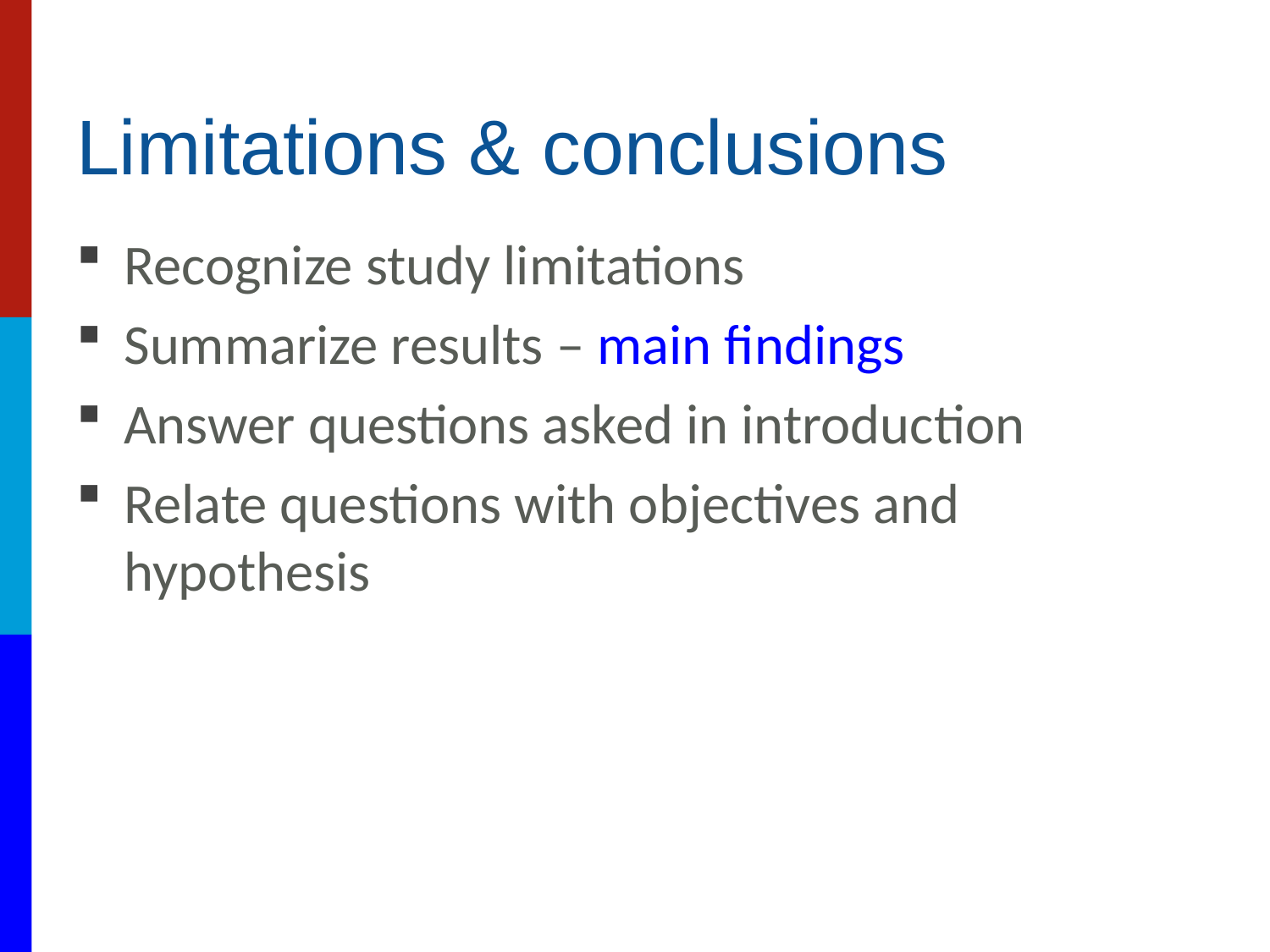

# Limitations & conclusions
Recognize study limitations
Summarize results – main findings
Answer questions asked in introduction
Relate questions with objectives and hypothesis